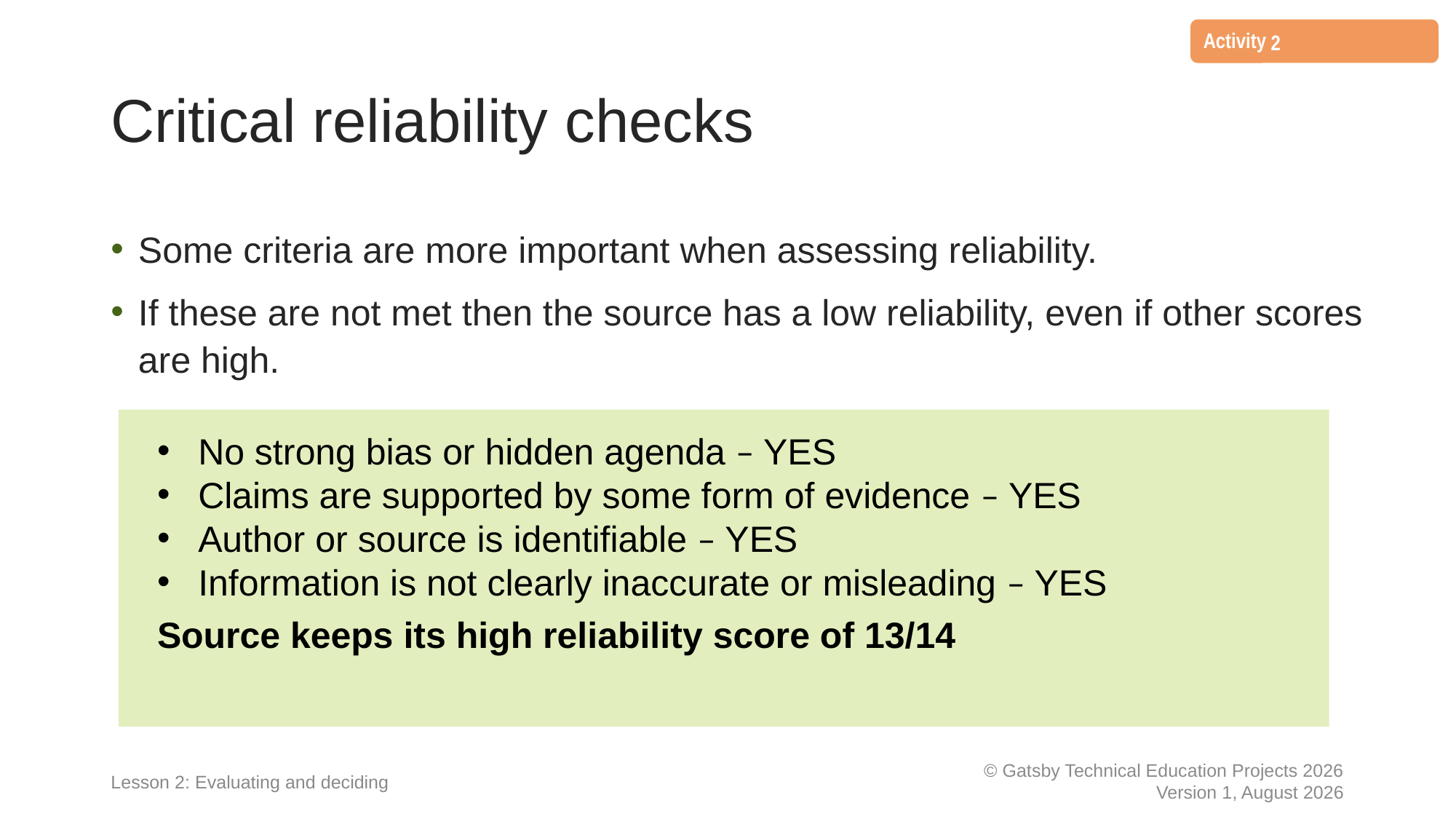

2
# Critical reliability checks
Some criteria are more important when assessing reliability.
If these are not met then the source has a low reliability, even if other scores are high.

No strong bias or hidden agenda – YES
Claims are supported by some form of evidence – YES
Author or source is identifiable – YES
Information is not clearly inaccurate or misleading – YES
Source keeps its high reliability score of 13/14
Lesson 2: Evaluating and deciding